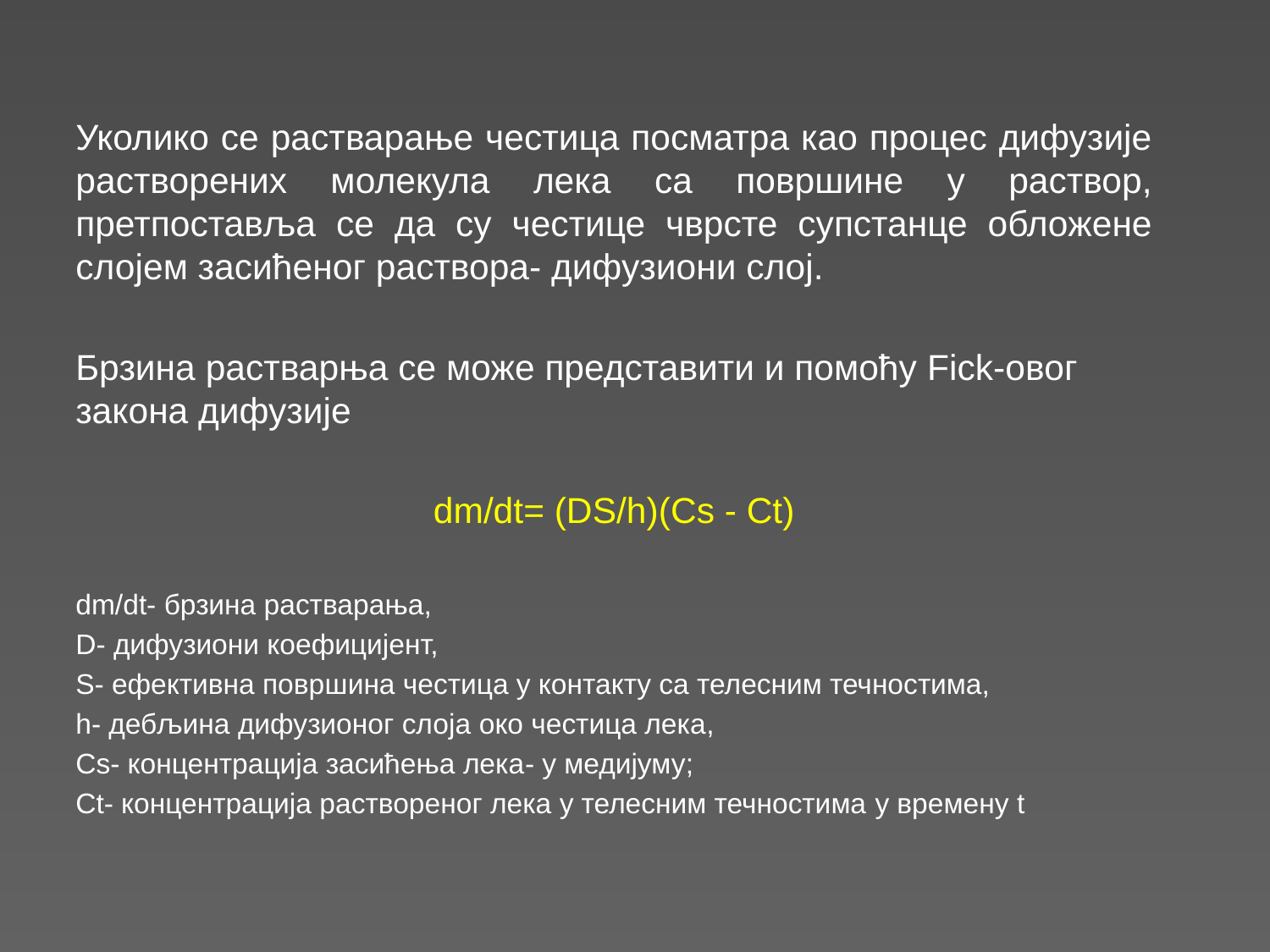

Уколико се растварање честица посматра као процес дифузије растворених молекула лека са површине у раствор, претпоставља се да су честице чврсте супстанце обложене слојем засићеног раствора- дифузиони слој.

Брзина растварња се може представити и помоћу Fick-овог закона дифузије

dm/dt= (DS/h)(Cs - Ct)

dm/dt- брзина растварања,
D- дифузиони коефицијент,
S- ефективна површина честица у контакту са телесним течностима,
h- дебљина дифузионог слоја око честица лека,
Cs- концентрација засићења лека- у медијуму;
Ct- концентрација раствореног лека у телесним течностима у времену t